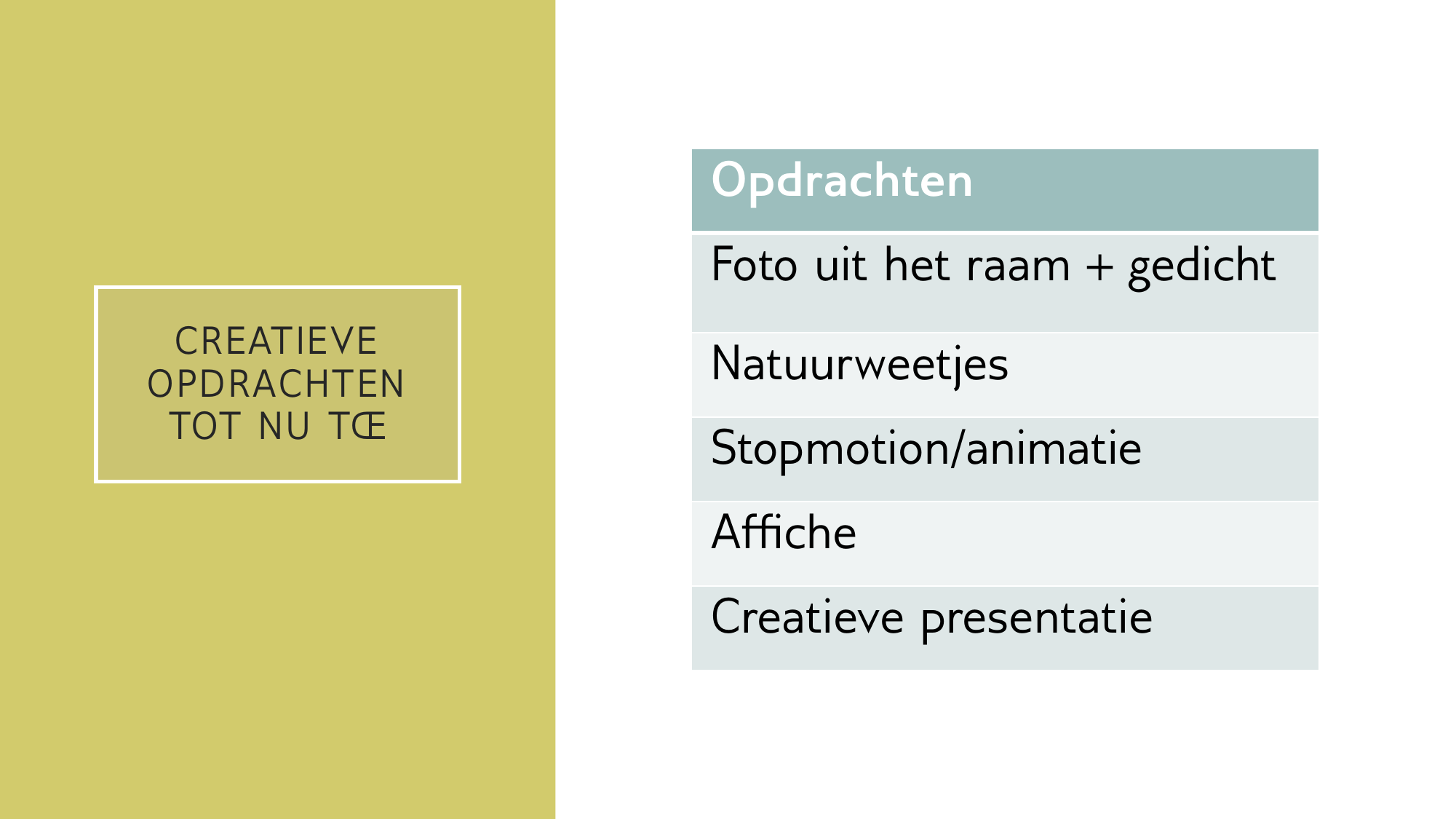

| Opdrachten |
| --- |
| Foto uit het raam + gedicht |
| Natuurweetjes |
| Stopmotion/animatie |
| Affiche |
| Creatieve presentatie |
# Creatieve opdrachten tot nu toe